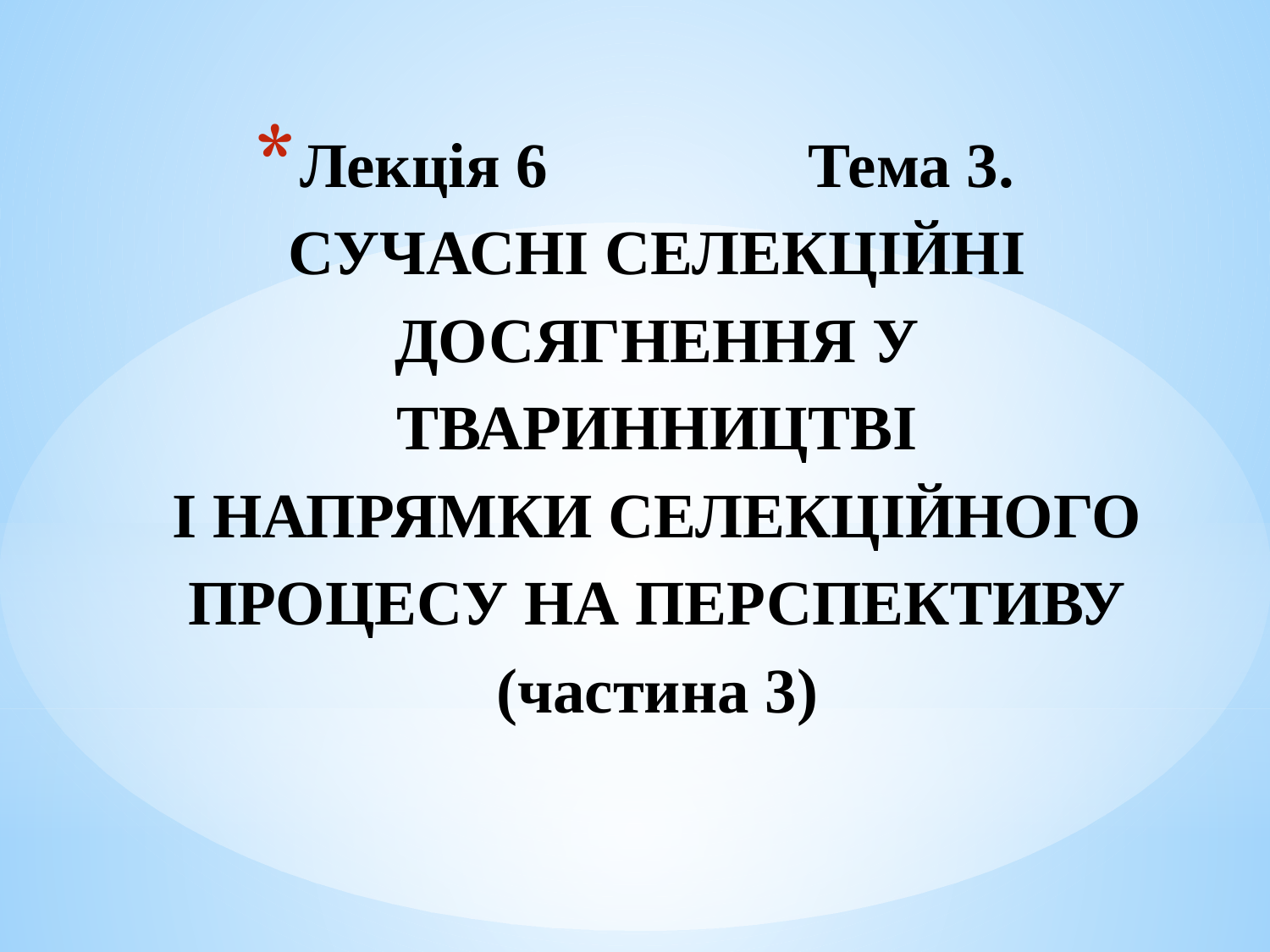

# Лекція 6			Тема 3. СУЧАСНІ СЕЛЕКЦІЙНІ ДОСЯГНЕННЯ У ТВАРИННИЦТВІ І НАПРЯМКИ СЕЛЕКЦІЙНОГО ПРОЦЕСУ НА ПЕРСПЕКТИВУ (частина 3)